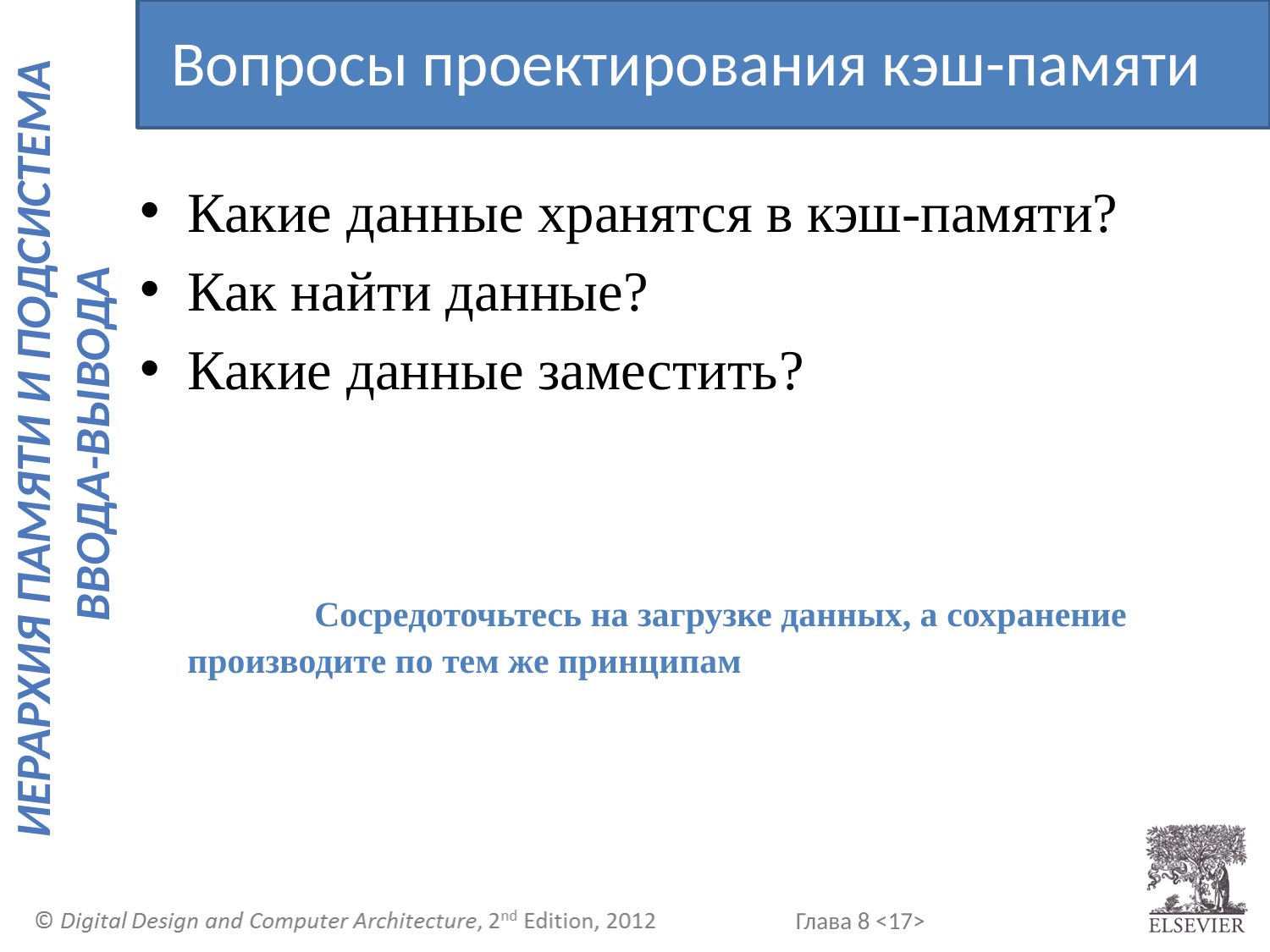

Вопросы проектирования кэш-памяти
Какие данные хранятся в кэш-памяти?
Как найти данные?
Какие данные заместить?

		Сосредоточьтесь на загрузке данных, а сохранение производите по тем же принципам